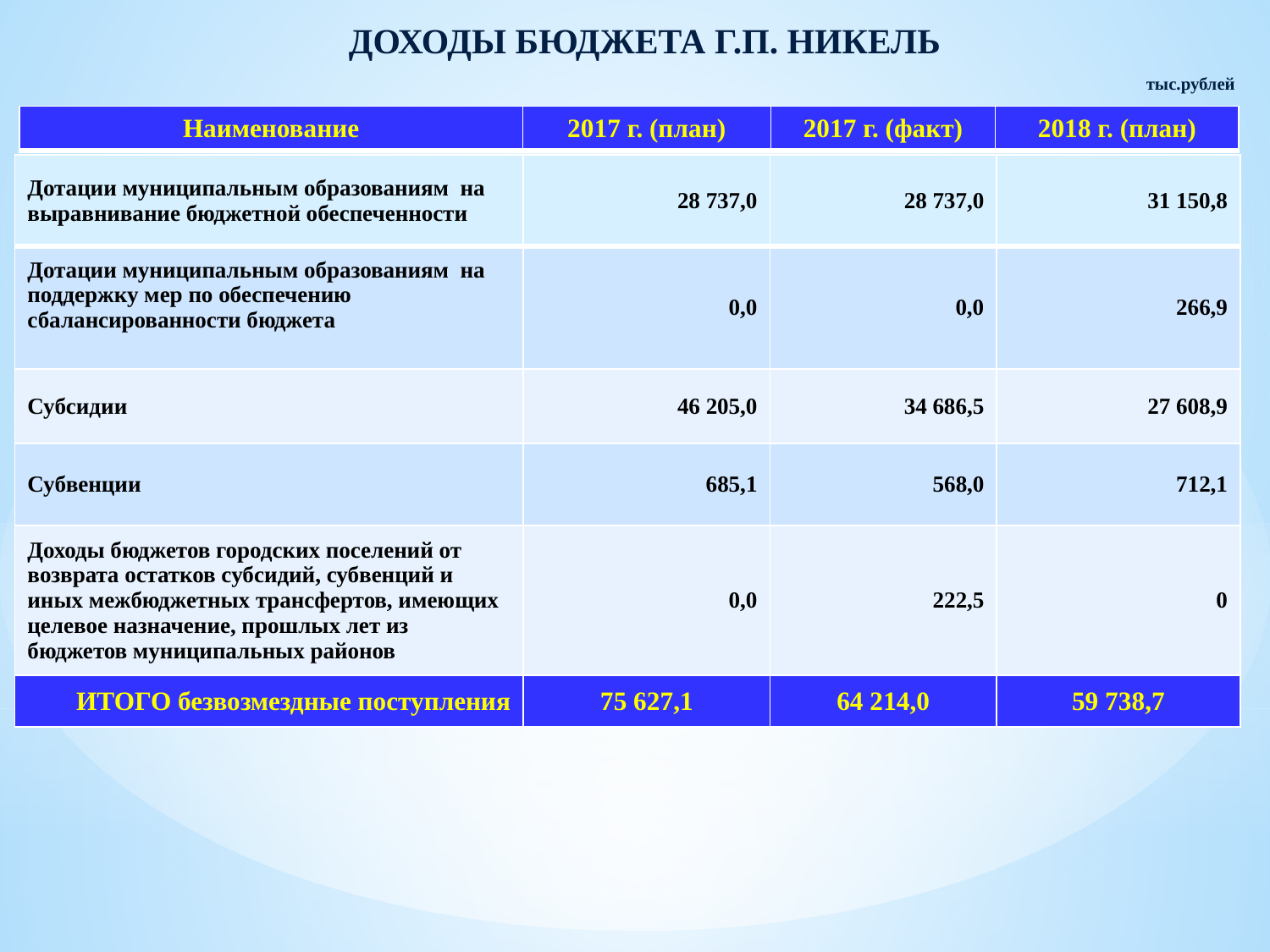

Доходы бюджета г.п. Никель
тыс.рублей
| Наименование | 2017 г. (план) | 2017 г. (факт) | 2018 г. (план) |
| --- | --- | --- | --- |
| Дотации муниципальным образованиям на выравнивание бюджетной обеспеченности | 28 737,0 | 28 737,0 | 31 150,8 |
| --- | --- | --- | --- |
| Дотации муниципальным образованиям на поддержку мер по обеспечению сбалансированности бюджета | 0,0 | 0,0 | 266,9 |
| Субсидии | 46 205,0 | 34 686,5 | 27 608,9 |
| Субвенции | 685,1 | 568,0 | 712,1 |
| Доходы бюджетов городских поселений от возврата остатков субсидий, субвенций и иных межбюджетных трансфертов, имеющих целевое назначение, прошлых лет из бюджетов муниципальных районов | 0,0 | 222,5 | 0 |
| ИТОГО безвозмездные поступления | 75 627,1 | 64 214,0 | 59 738,7 |